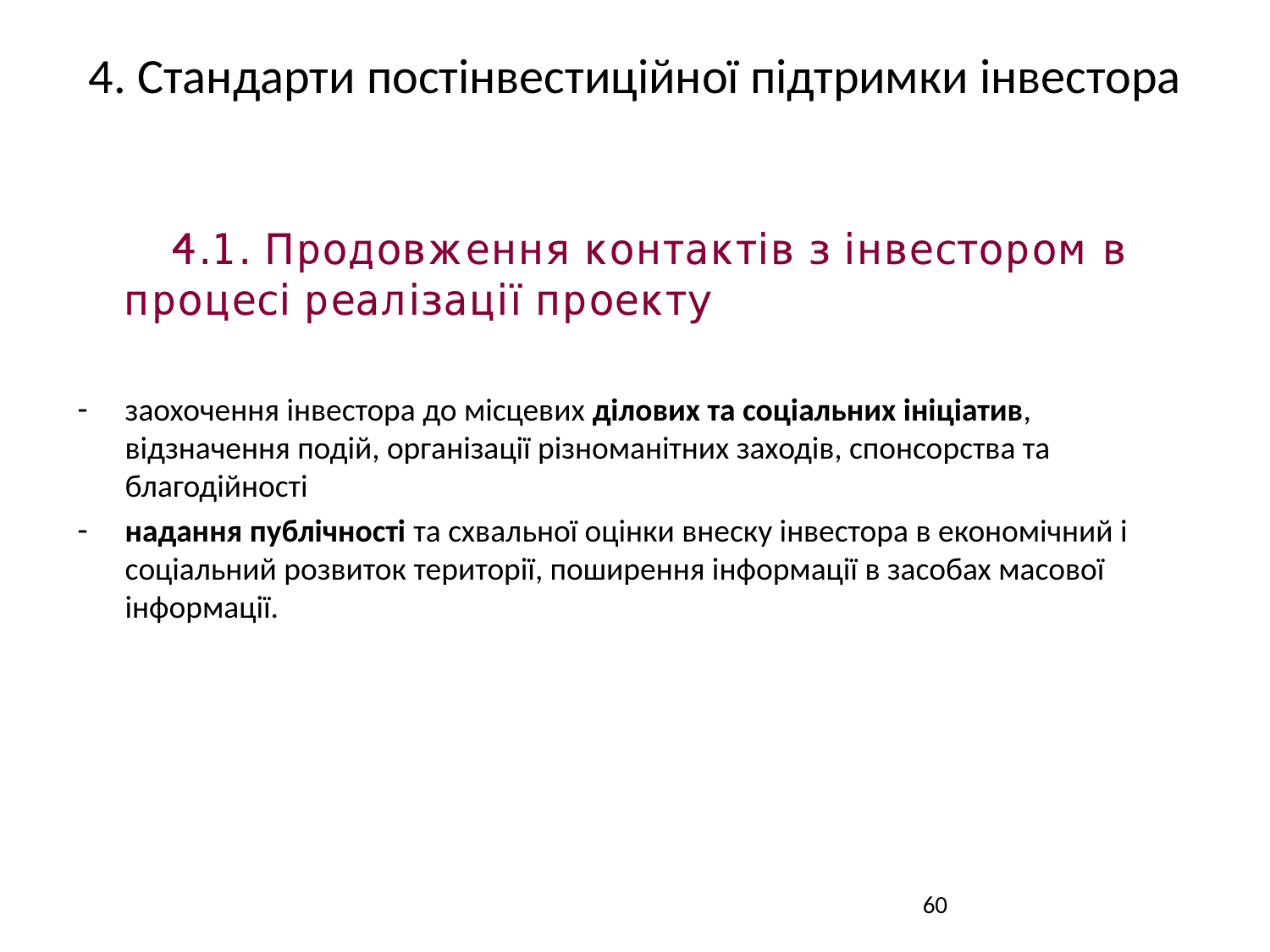

# 4. Стандарти постінвестиційної підтримки інвестора
4.1. Продовження контактів з інвестором в процесі реалізації проекту

заохочення інвестора до місцевих ділових та соціальних ініціатив, відзначення подій, організації різноманітних заходів, спонсорства та благодійності
надання публічності та схвальної оцінки внеску інвестора в економічний і соціальний розвиток території, поширення інформації в засобах масової інформації.
60